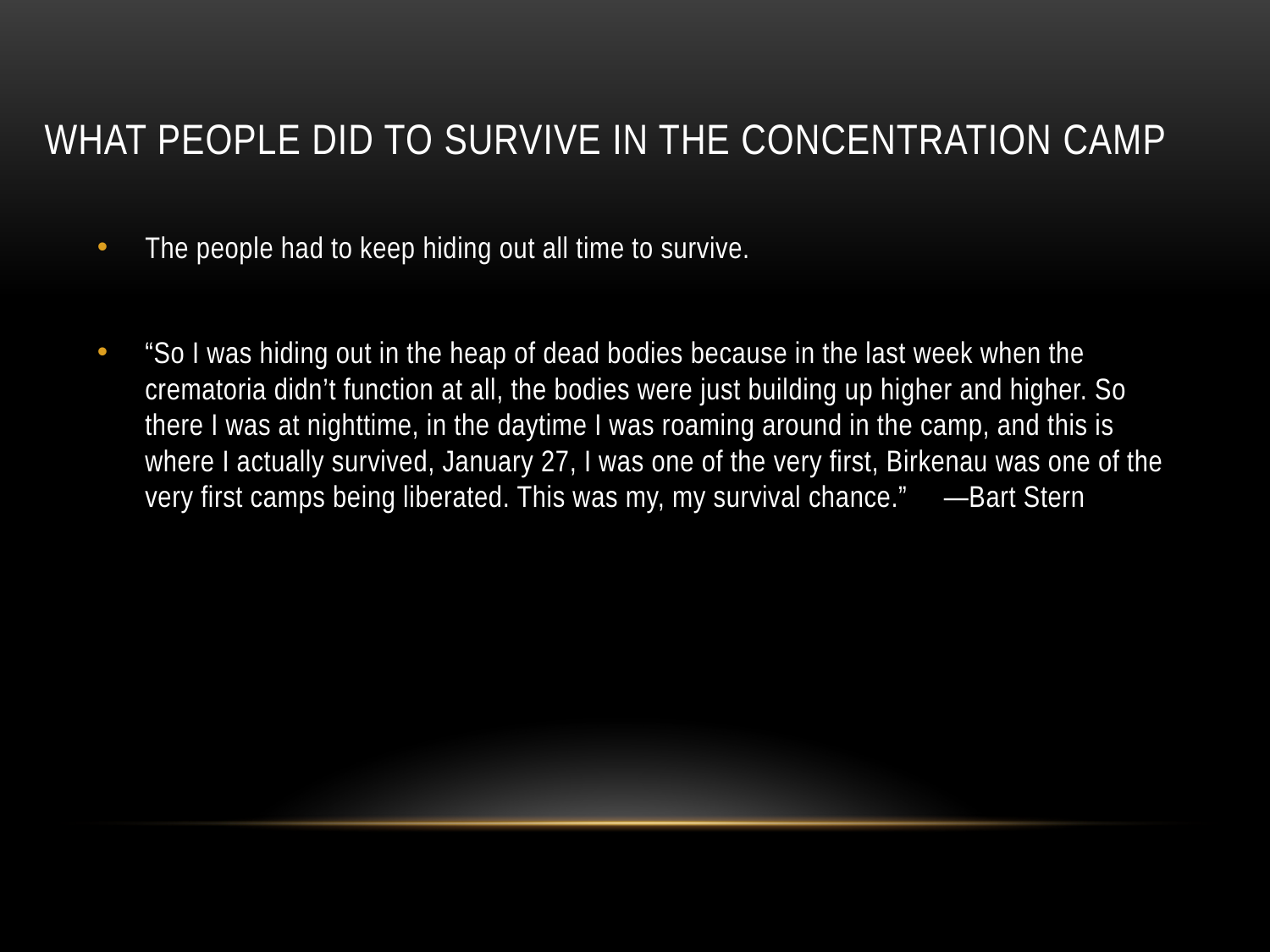

# What people did to survive in the concentration camp
The people had to keep hiding out all time to survive.

“So I was hiding out in the heap of dead bodies because in the last week when the crematoria didn’t function at all, the bodies were just building up higher and higher. So there I was at nighttime, in the daytime I was roaming around in the camp, and this is where I actually survived, January 27, I was one of the very first, Birkenau was one of the very first camps being liberated. This was my, my survival chance.”     —Bart Stern